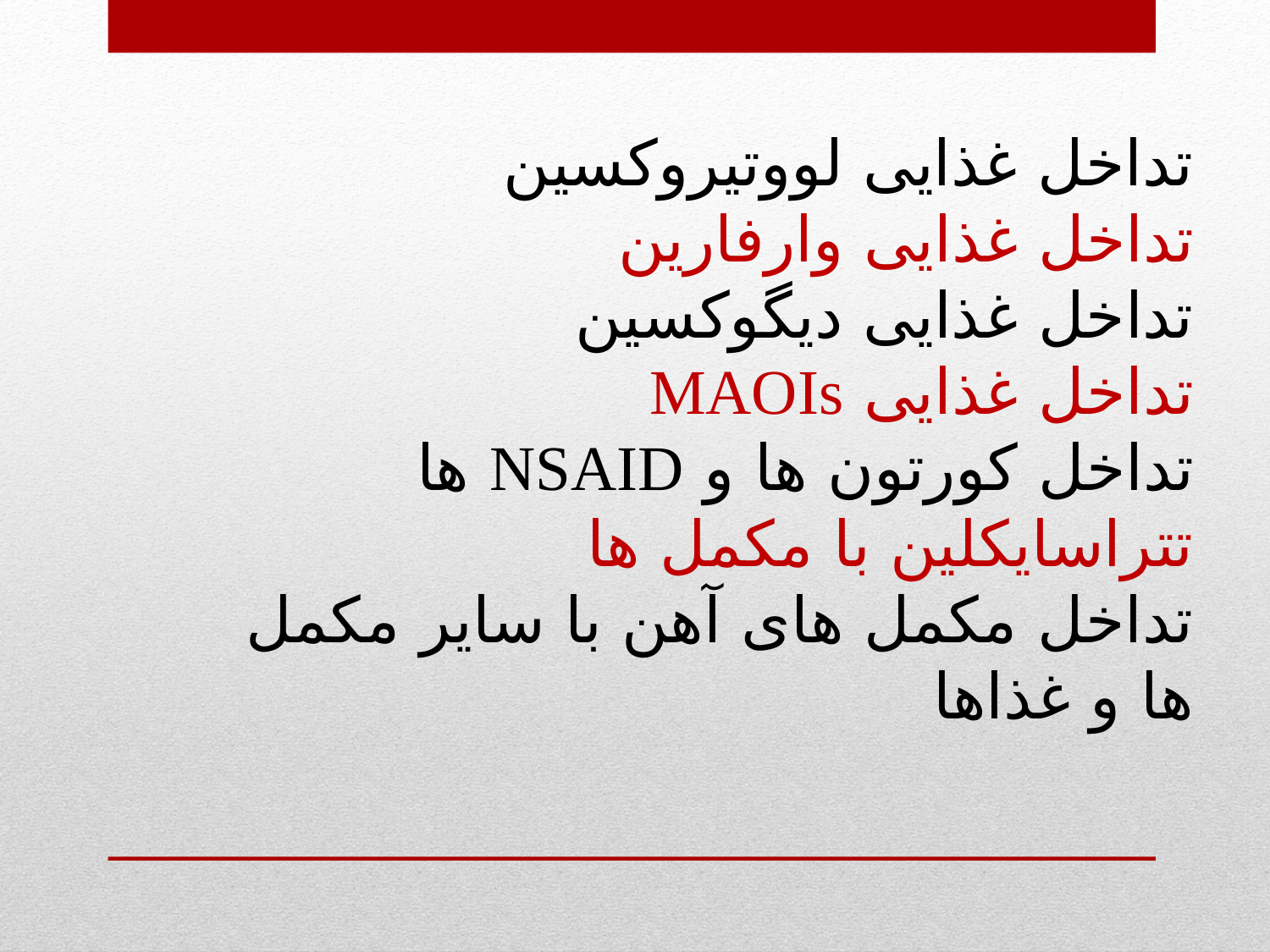

تداخل غذایی لووتیروکسین
تداخل غذایی وارفارین
تداخل غذایی دیگوکسین
تداخل غذایی MAOIs
تداخل کورتون ها و NSAID ها
تتراسایکلین با مکمل ها
تداخل مکمل های آهن با سایر مکمل ها و غذاها